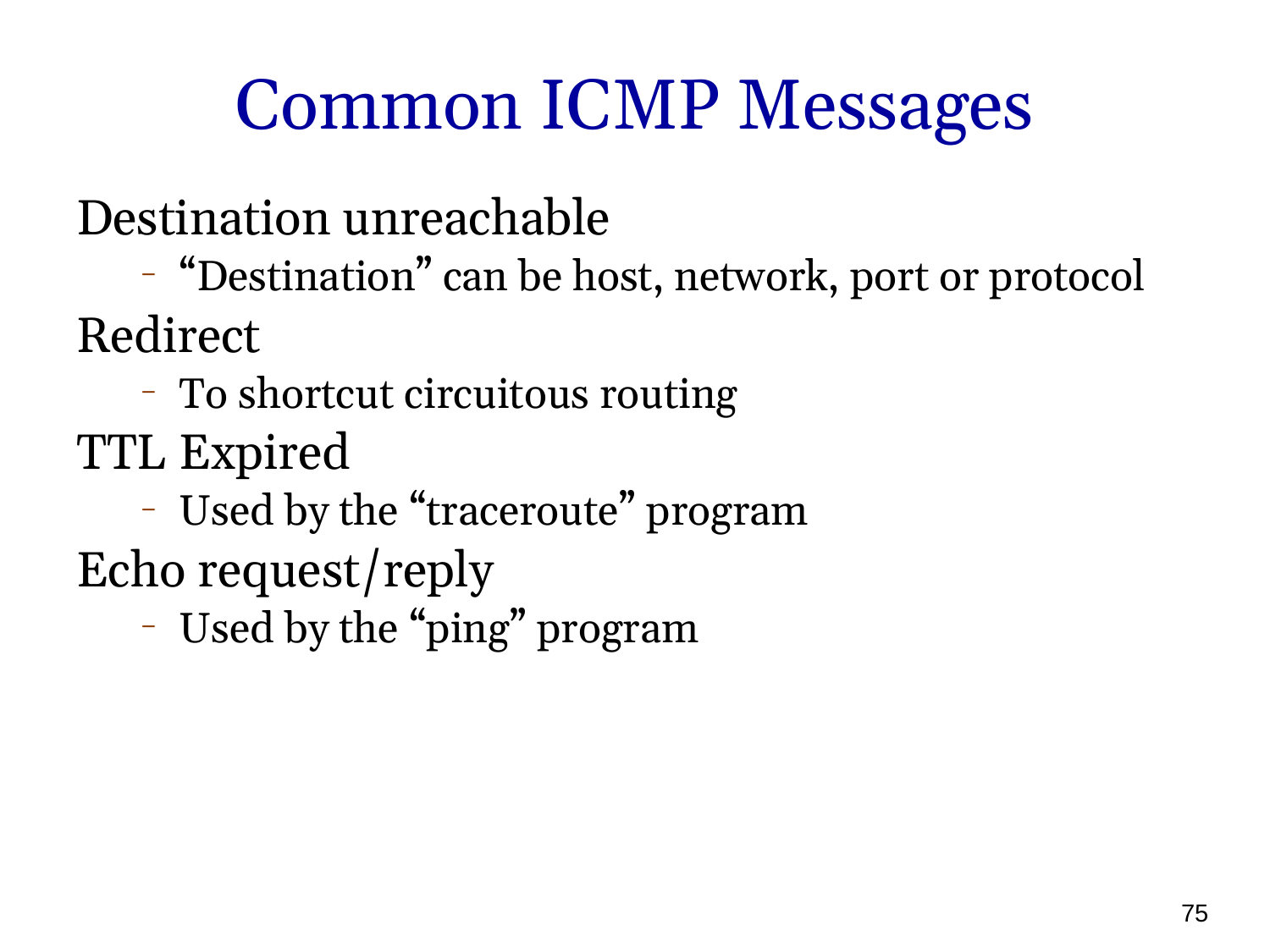

# Common ICMP Messages
Destination unreachable
“Destination” can be host, network, port or protocol
Redirect
To shortcut circuitous routing
TTL Expired
Used by the “traceroute” program
Echo request/reply
Used by the “ping” program

75